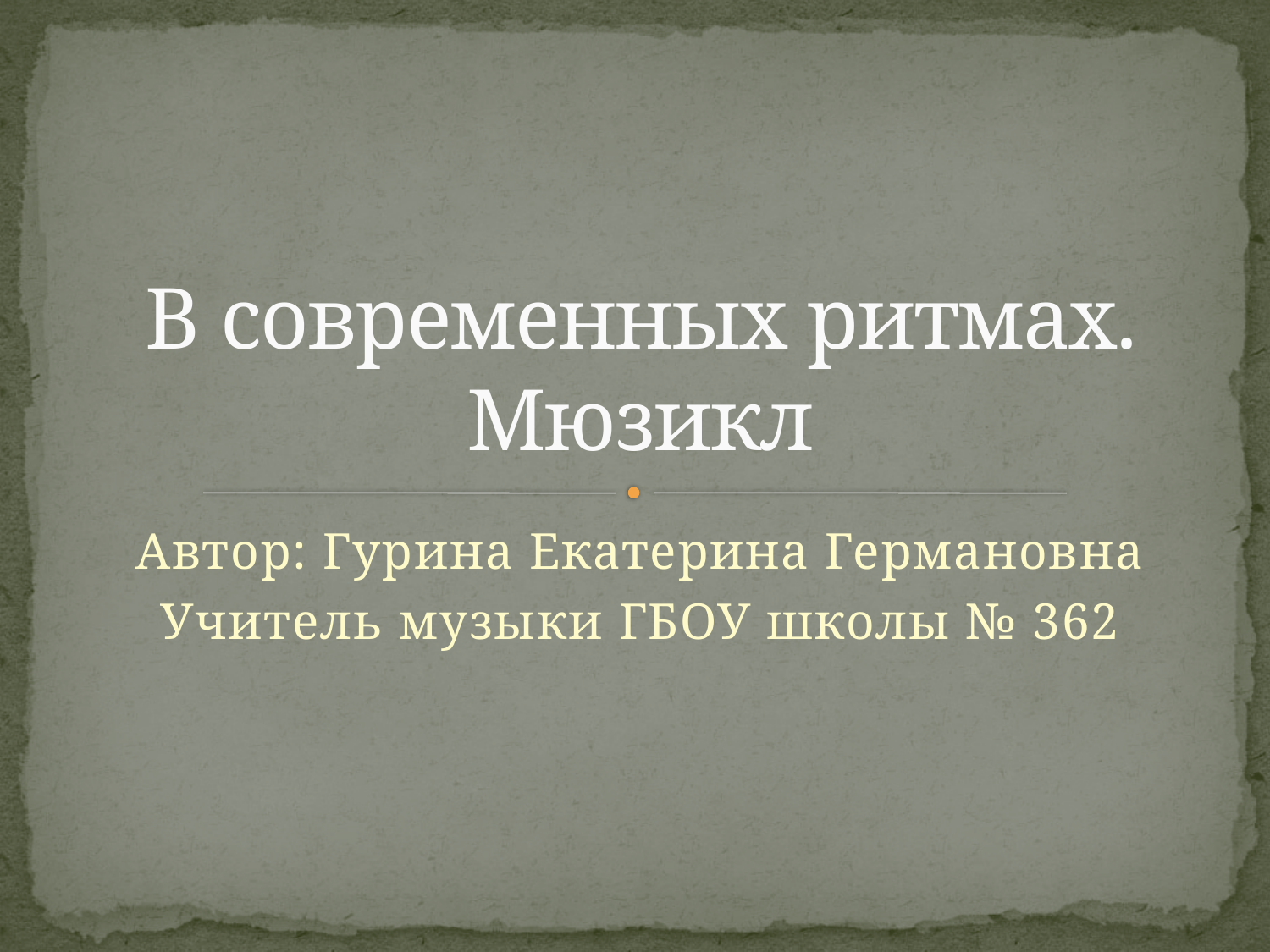

# В современных ритмах. Мюзикл
Автор: Гурина Екатерина Германовна
Учитель музыки ГБОУ школы № 362